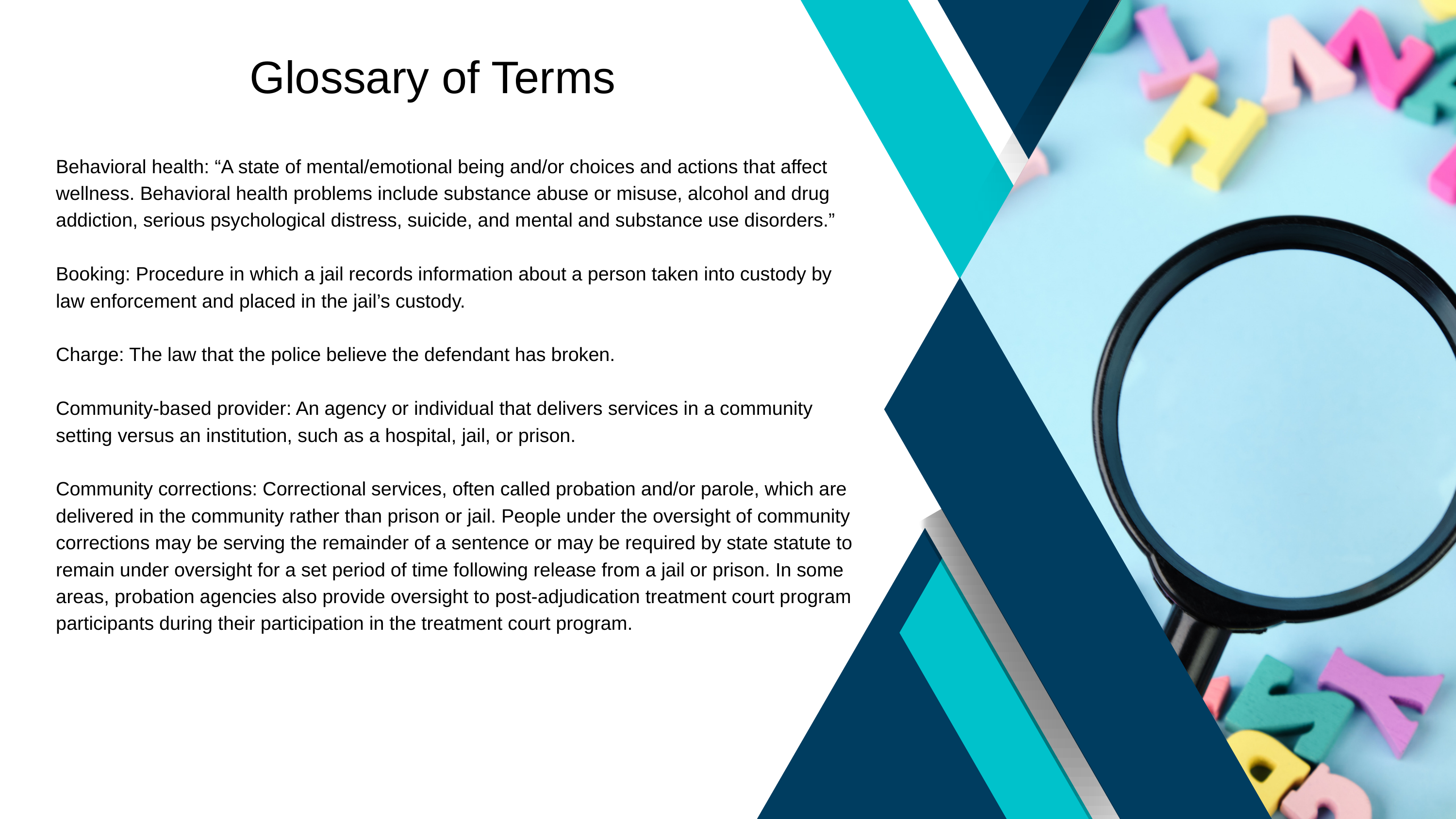

Glossary of Terms

Behavioral health: “A state of mental/emotional being and/or choices and actions that affect wellness. Behavioral health problems include substance abuse or misuse, alcohol and drug addiction, serious psychological distress, suicide, and mental and substance use disorders.”

Booking: Procedure in which a jail records information about a person taken into custody by law enforcement and placed in the jail’s custody.

Charge: The law that the police believe the defendant has broken.

Community-based provider: An agency or individual that delivers services in a community setting versus an institution, such as a hospital, jail, or prison.

Community corrections: Correctional services, often called probation and/or parole, which are delivered in the community rather than prison or jail. People under the oversight of community corrections may be serving the remainder of a sentence or may be required by state statute to remain under oversight for a set period of time following release from a jail or prison. In some areas, probation agencies also provide oversight to post-adjudication treatment court program participants during their participation in the treatment court program.